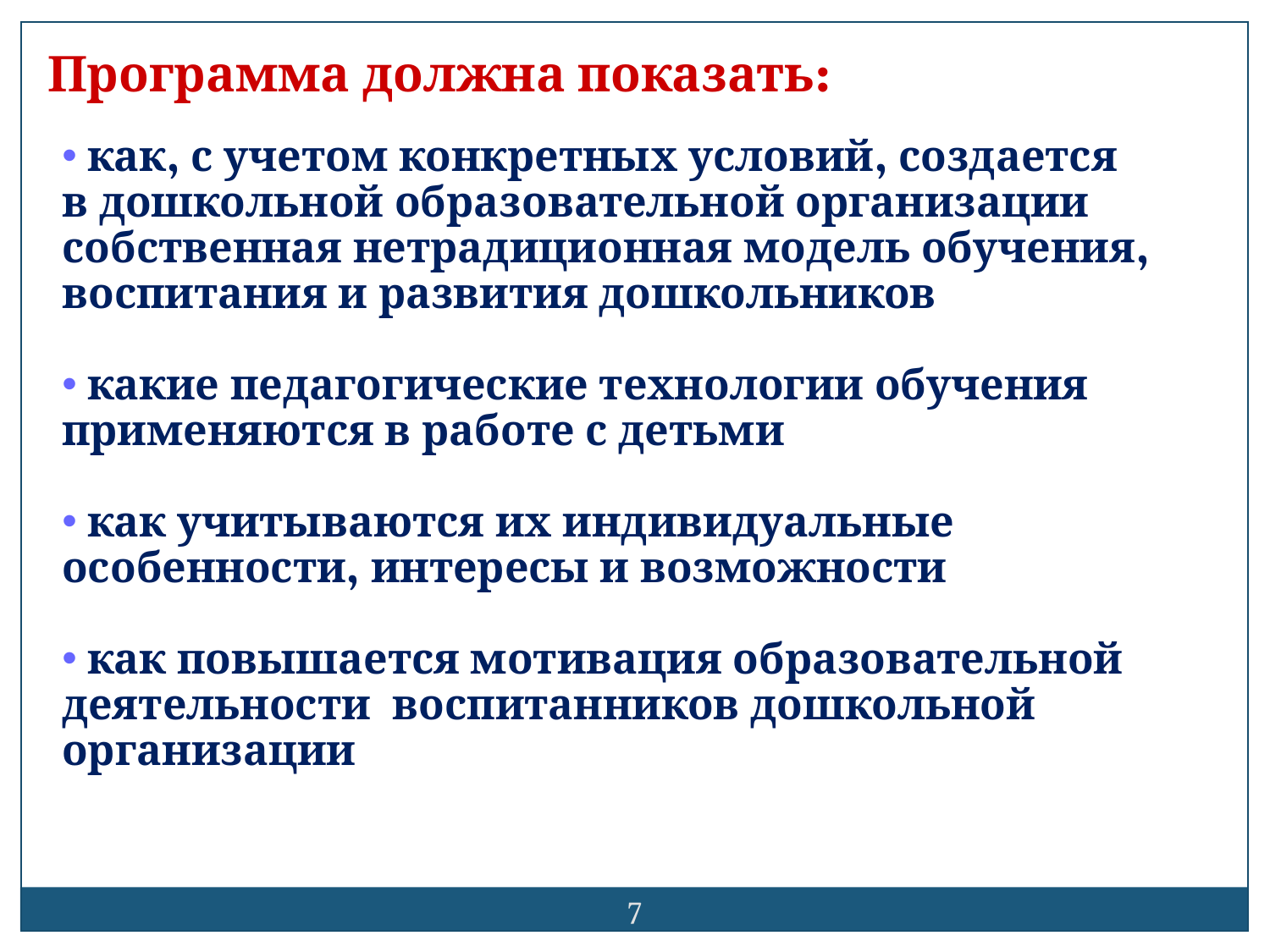

Программа должна показать:
 как, с учетом конкретных условий, создается
в дошкольной образовательной организации собственная нетрадиционная модель обучения, воспитания и развития дошкольников

 какие педагогические технологии обучения применяются в работе с детьми

 как учитываются их индивидуальные особенности, интересы и возможности

 как повышается мотивация образовательной деятельности  воспитанников дошкольной организации

7